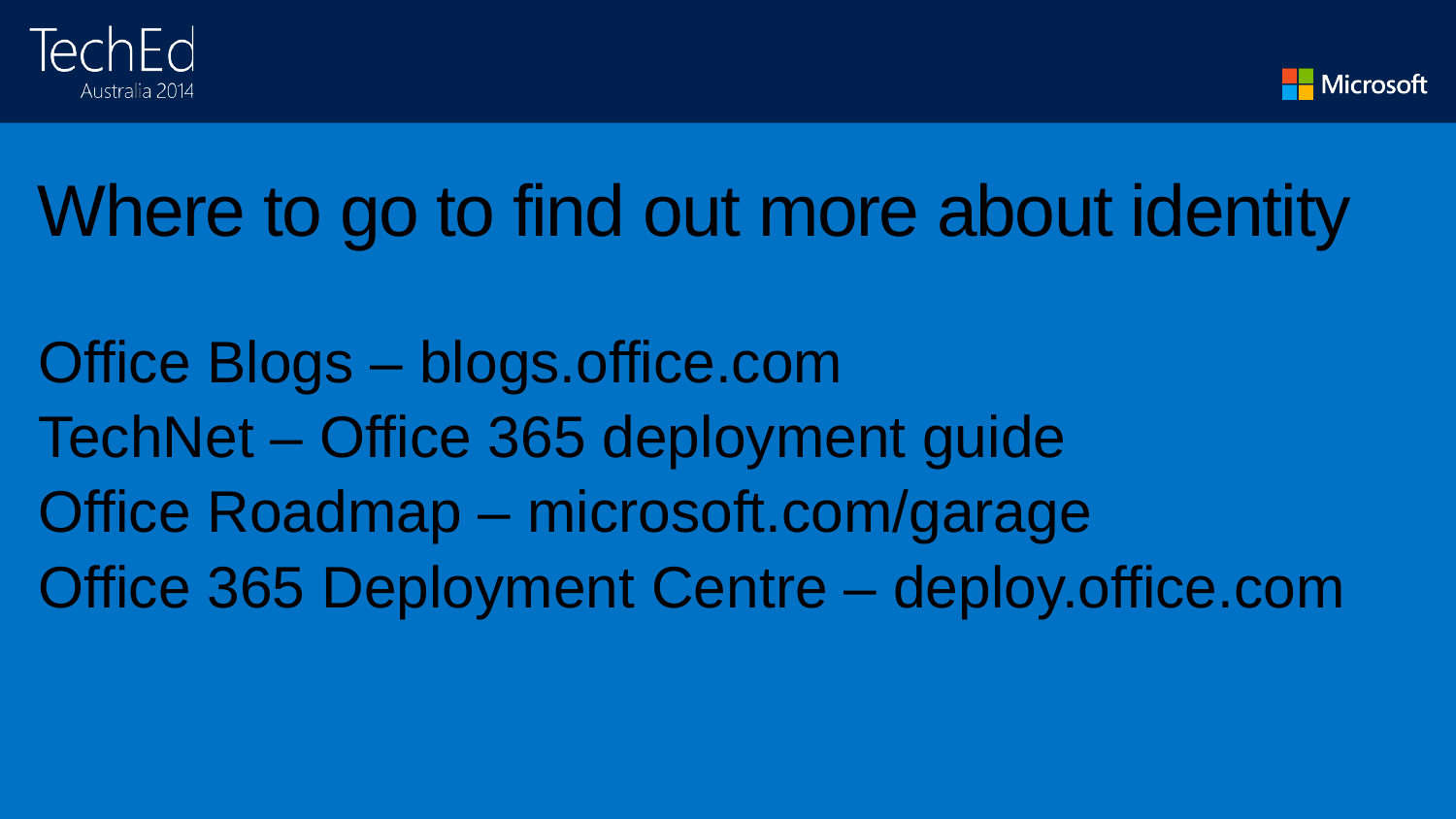

# Where to go to find out more about identity
Office Blogs – blogs.office.com
TechNet – Office 365 deployment guide
Office Roadmap – microsoft.com/garage
Office 365 Deployment Centre – deploy.office.com